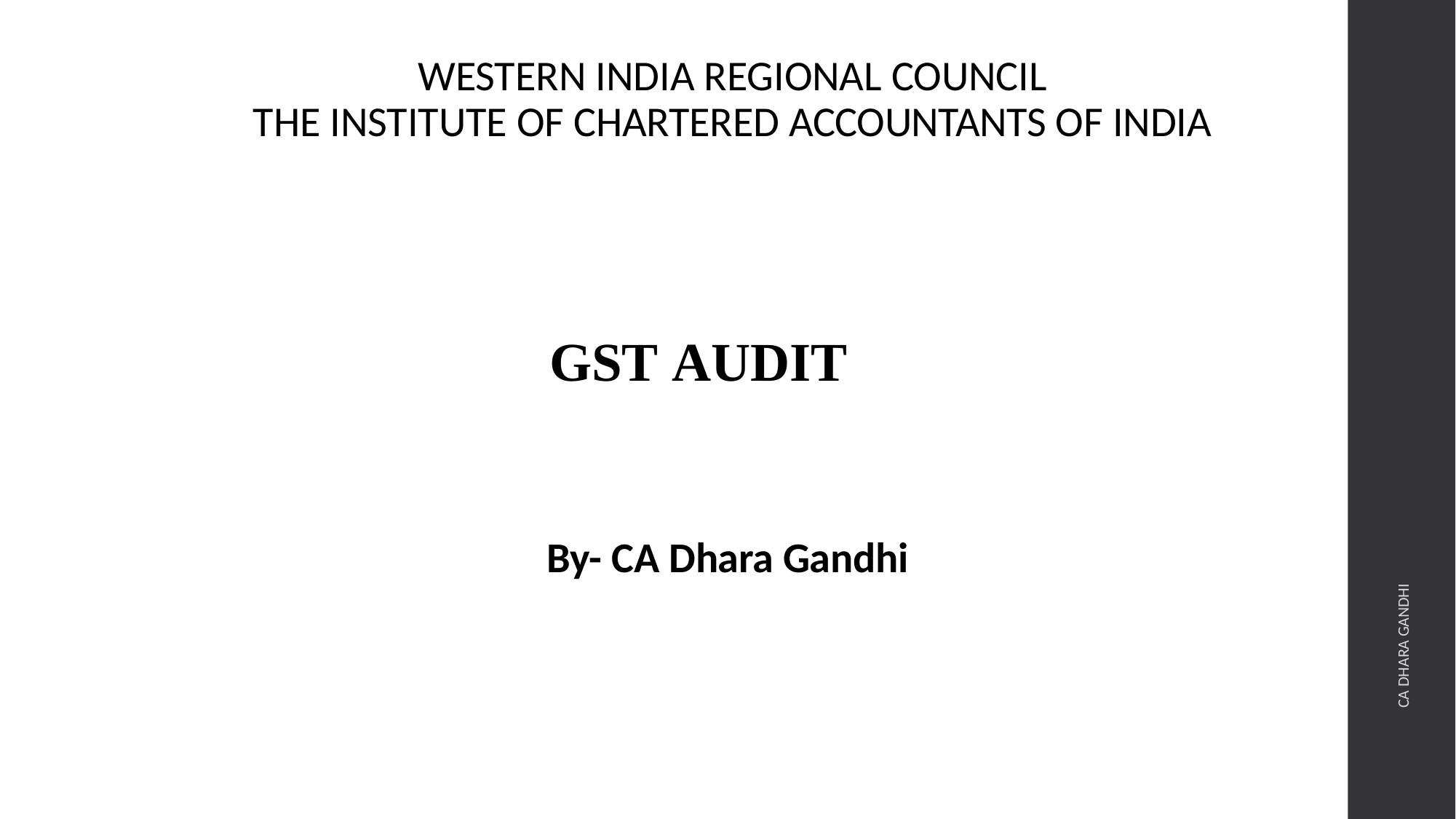

# WESTERN INDIA REGIONAL COUNCIL THE INSTITUTE OF CHARTERED ACCOUNTANTS OF INDIA
GST AUDIT
CA DHARA GANDHI
By- CA Dhara Gandhi